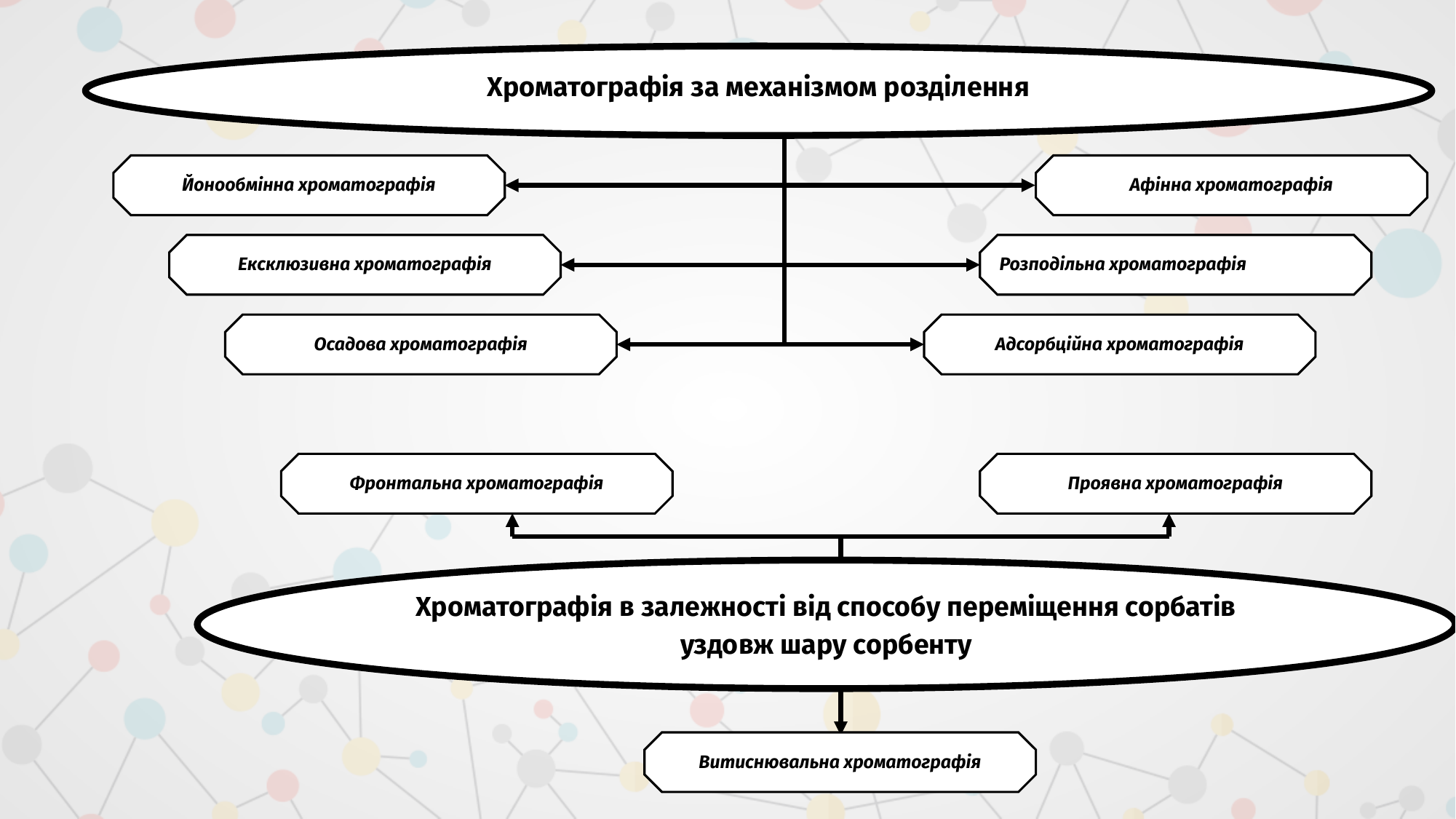

Хроматографія за механізмом розділення
Хроматографія в залежності від способу переміщення сорбатів уздовж шару сорбенту
Йонообмінна хроматографія

Афінна хроматографія

Ексклюзивна хроматографія

Розподільна хроматографія

Осадова хроматографія

Адсорбційна хроматографія

Фронтальна хроматографія

Проявна хроматографія

Витиснювальна хроматографія